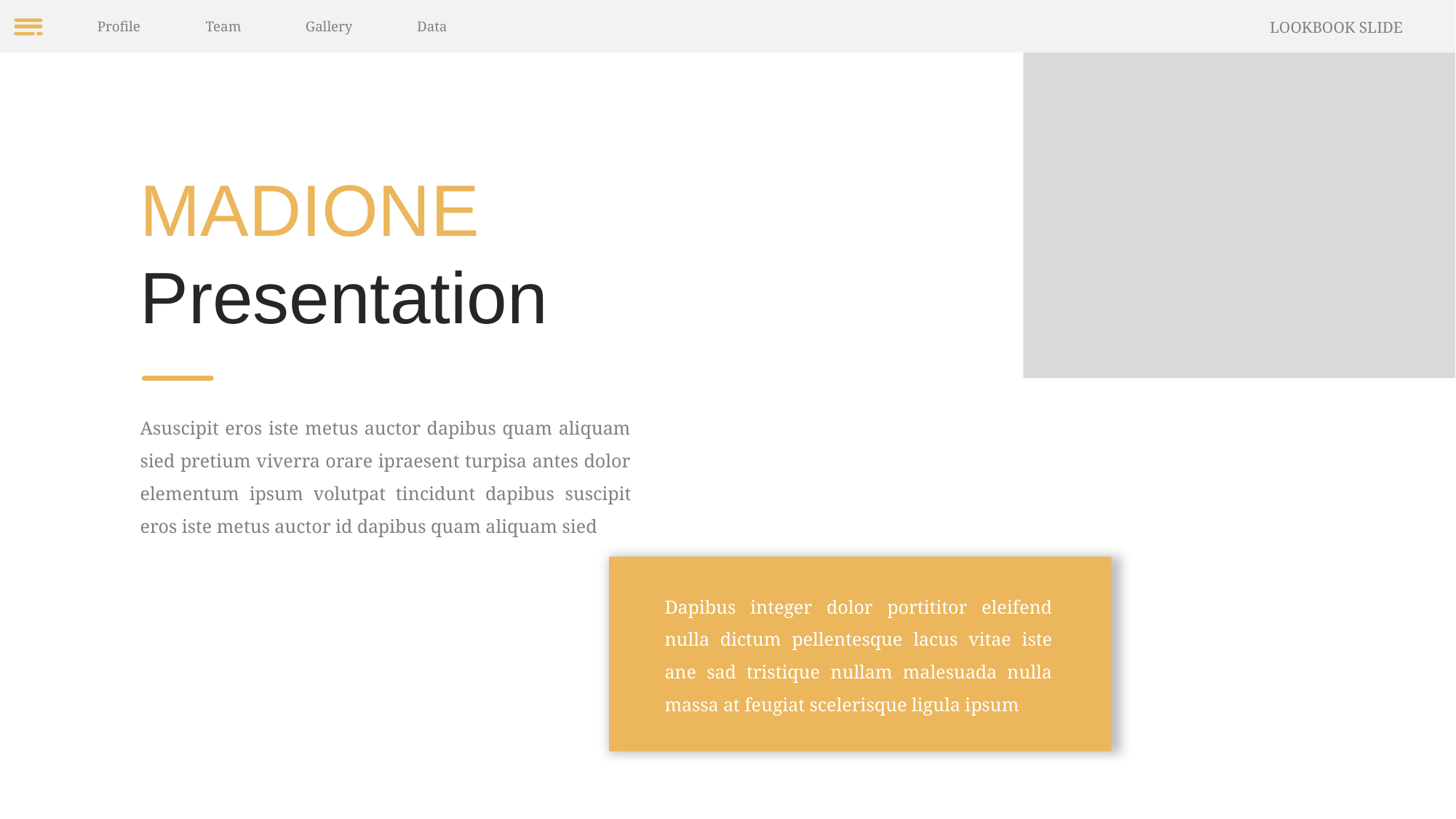

Profile
Team
Gallery
Data
LOOKBOOK SLIDE

MADIONE Presentation

Asuscipit eros iste metus auctor dapibus quam aliquam sied pretium viverra orare ipraesent turpisa antes dolor elementum ipsum volutpat tincidunt dapibus suscipit eros iste metus auctor id dapibus quam aliquam sied

Dapibus integer dolor portititor eleifend nulla dictum pellentesque lacus vitae iste ane sad tristique nullam malesuada nulla massa at feugiat scelerisque ligula ipsum